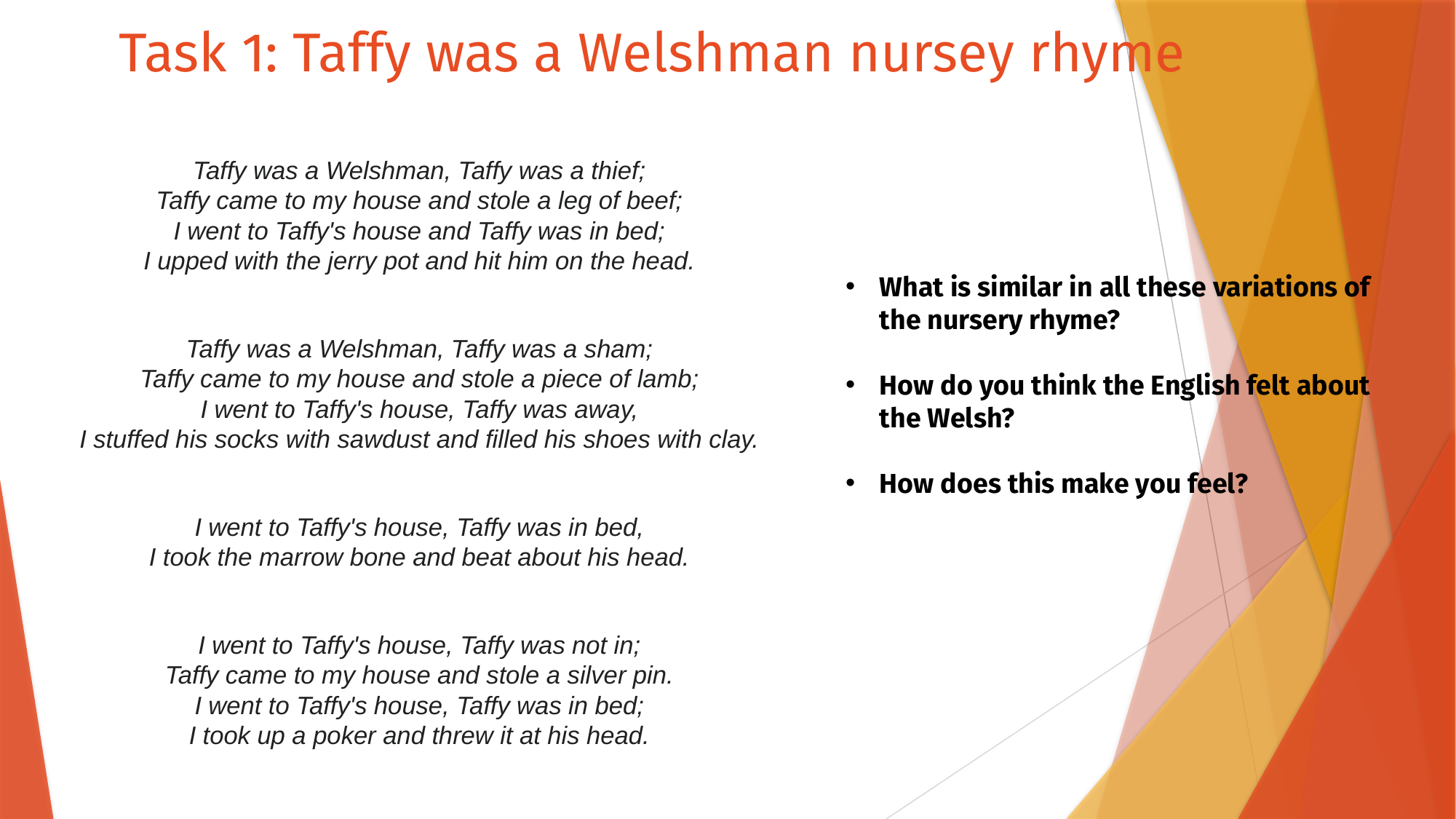

# Task 1: Taffy was a Welshman nursey rhyme
Taffy was a Welshman, Taffy was a thief;
Taffy came to my house and stole a leg of beef;
I went to Taffy's house and Taffy was in bed;
I upped with the jerry pot and hit him on the head.

Taffy was a Welshman, Taffy was a sham;
Taffy came to my house and stole a piece of lamb;
I went to Taffy's house, Taffy was away,
I stuffed his socks with sawdust and filled his shoes with clay.

I went to Taffy's house, Taffy was in bed,
I took the marrow bone and beat about his head.

I went to Taffy's house, Taffy was not in;
Taffy came to my house and stole a silver pin.
I went to Taffy's house, Taffy was in bed;
I took up a poker and threw it at his head.

What is similar in all these variations of the nursery rhyme?

How do you think the English felt about the Welsh?

How does this make you feel?